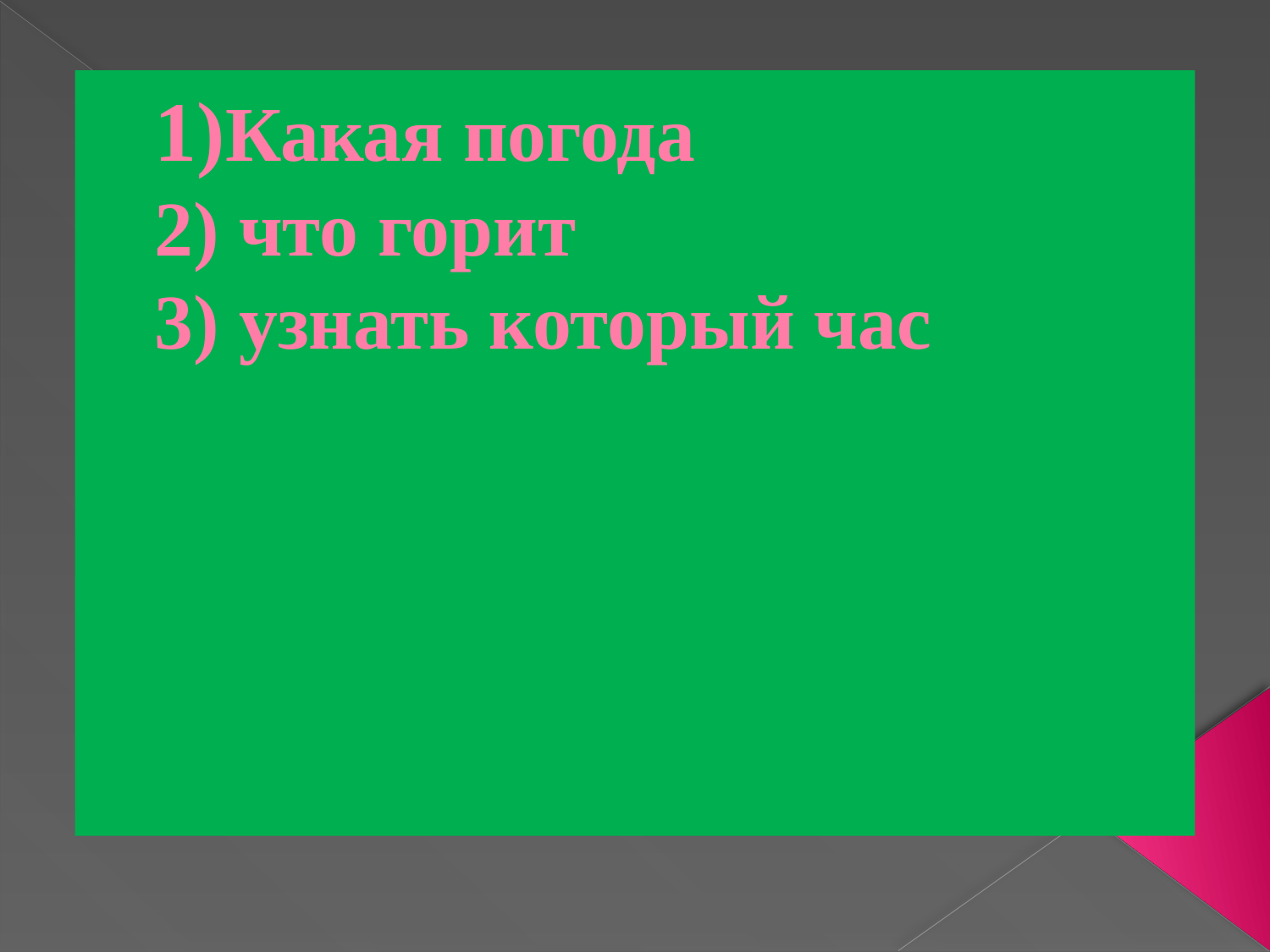

# 1)Какая погода 2) что горит 3) узнать который час